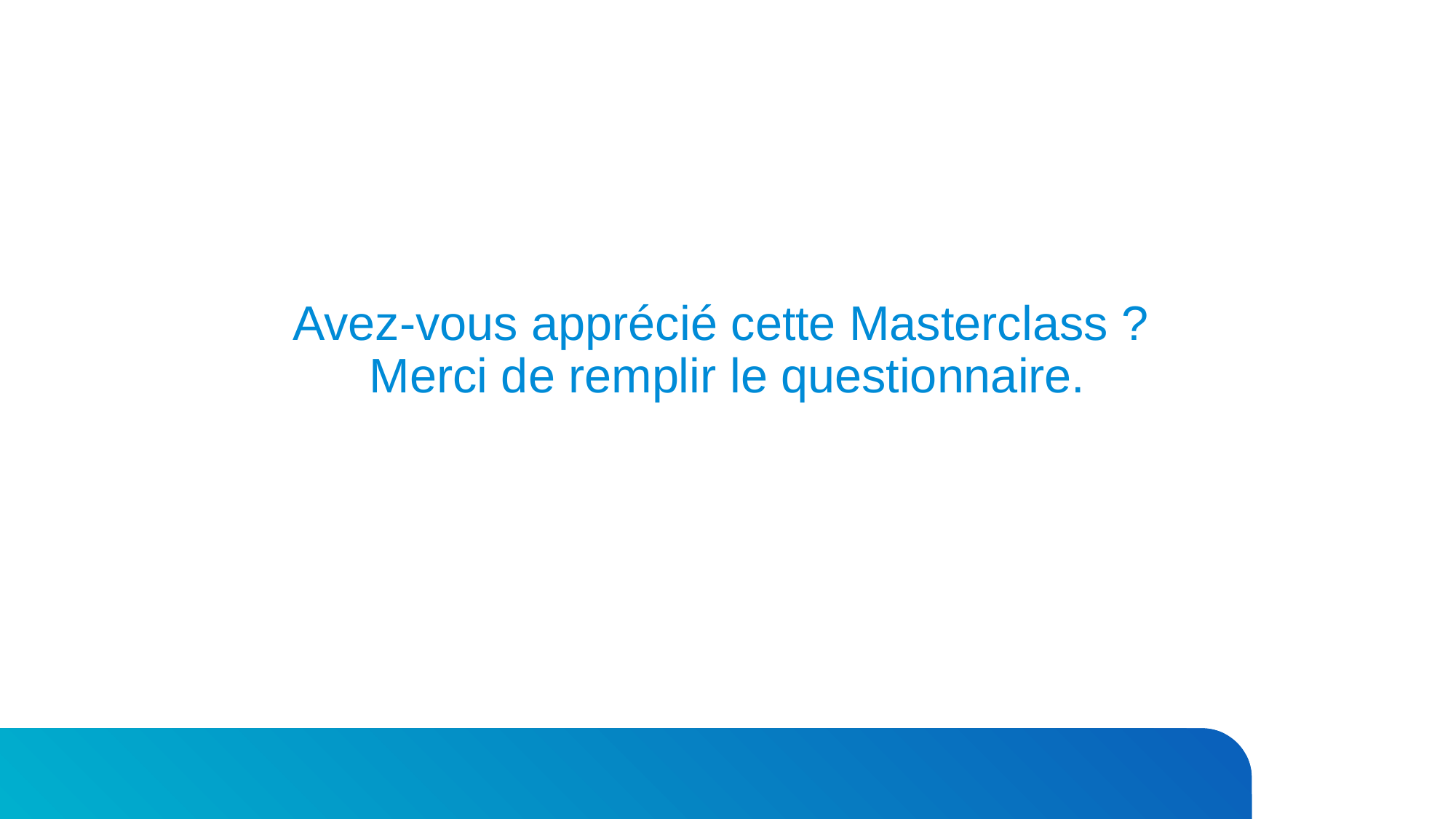

# Avez-vous apprécié cette Masterclass ? Merci de remplir le questionnaire.